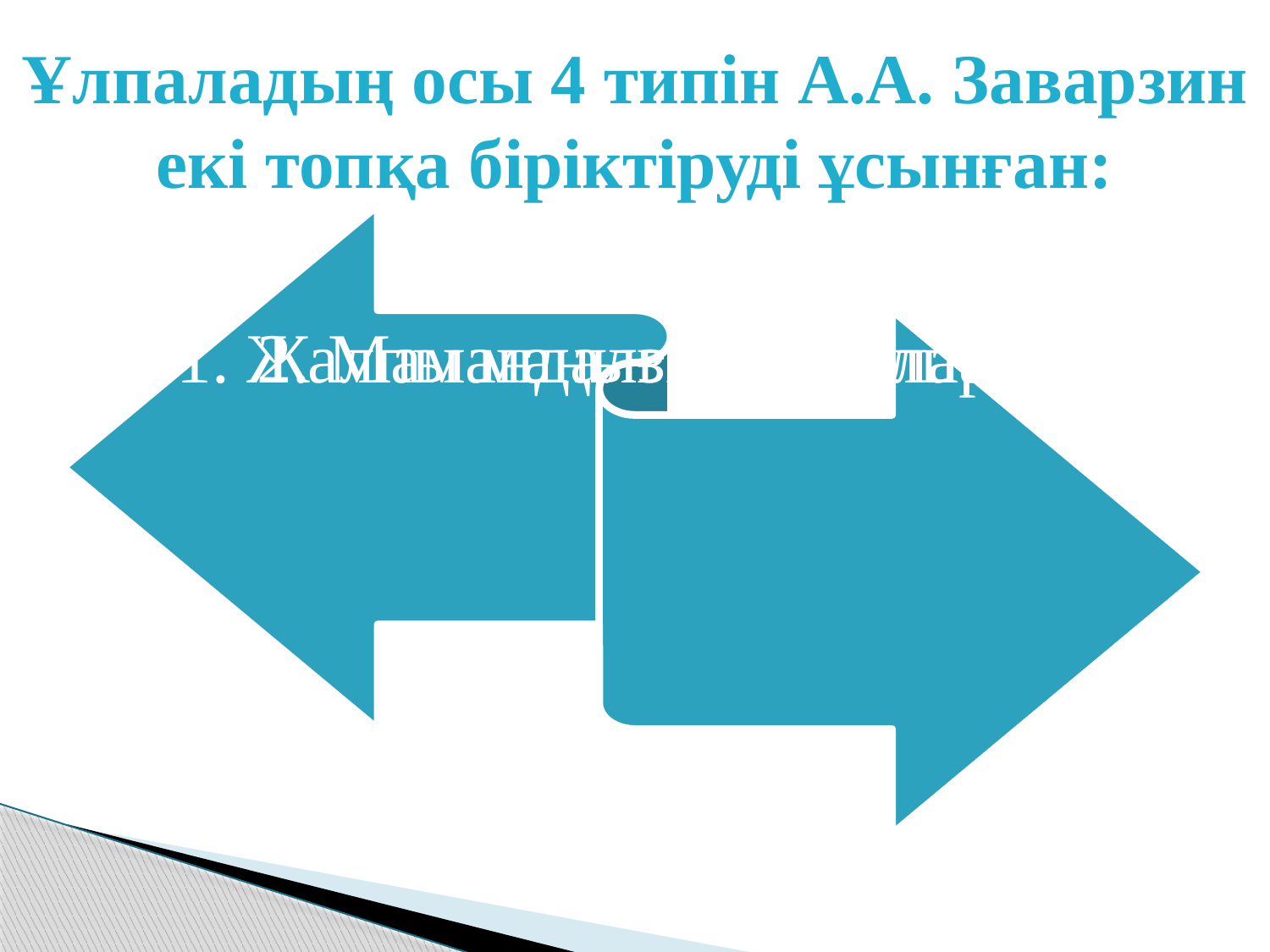

# Ұлпаладың осы 4 типін А.А. Заварзин екі топқа біріктіруді ұсынған: